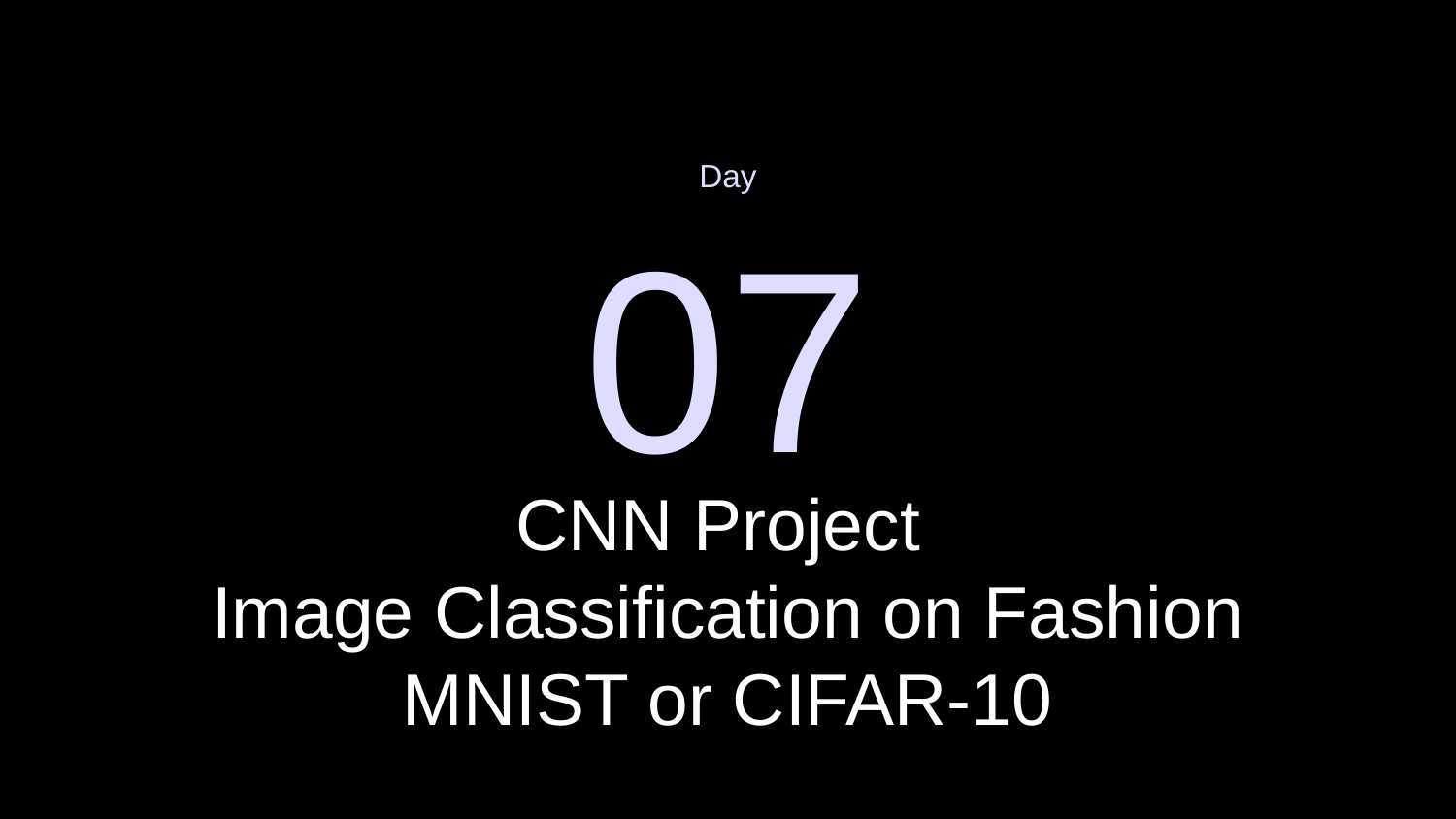

Day
07
# CNN Project Image Classification on Fashion MNIST or CIFAR-10